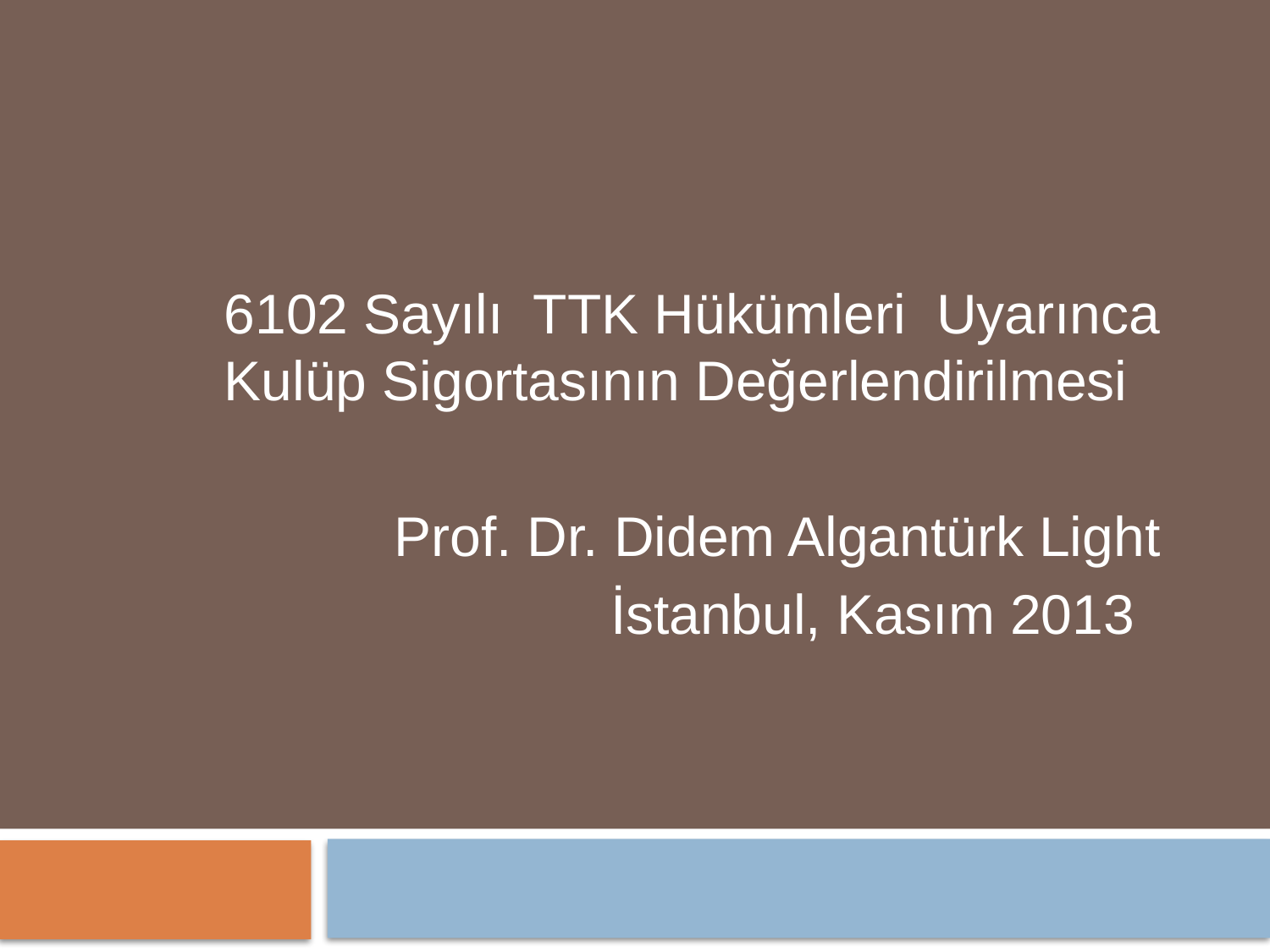

6102 Sayılı  TTK Hükümleri  Uyarınca Kulüp Sigortasının Değerlendirilmesi

           Prof. Dr. Didem Algantürk Light
                         İstanbul, Kasım 2013

#